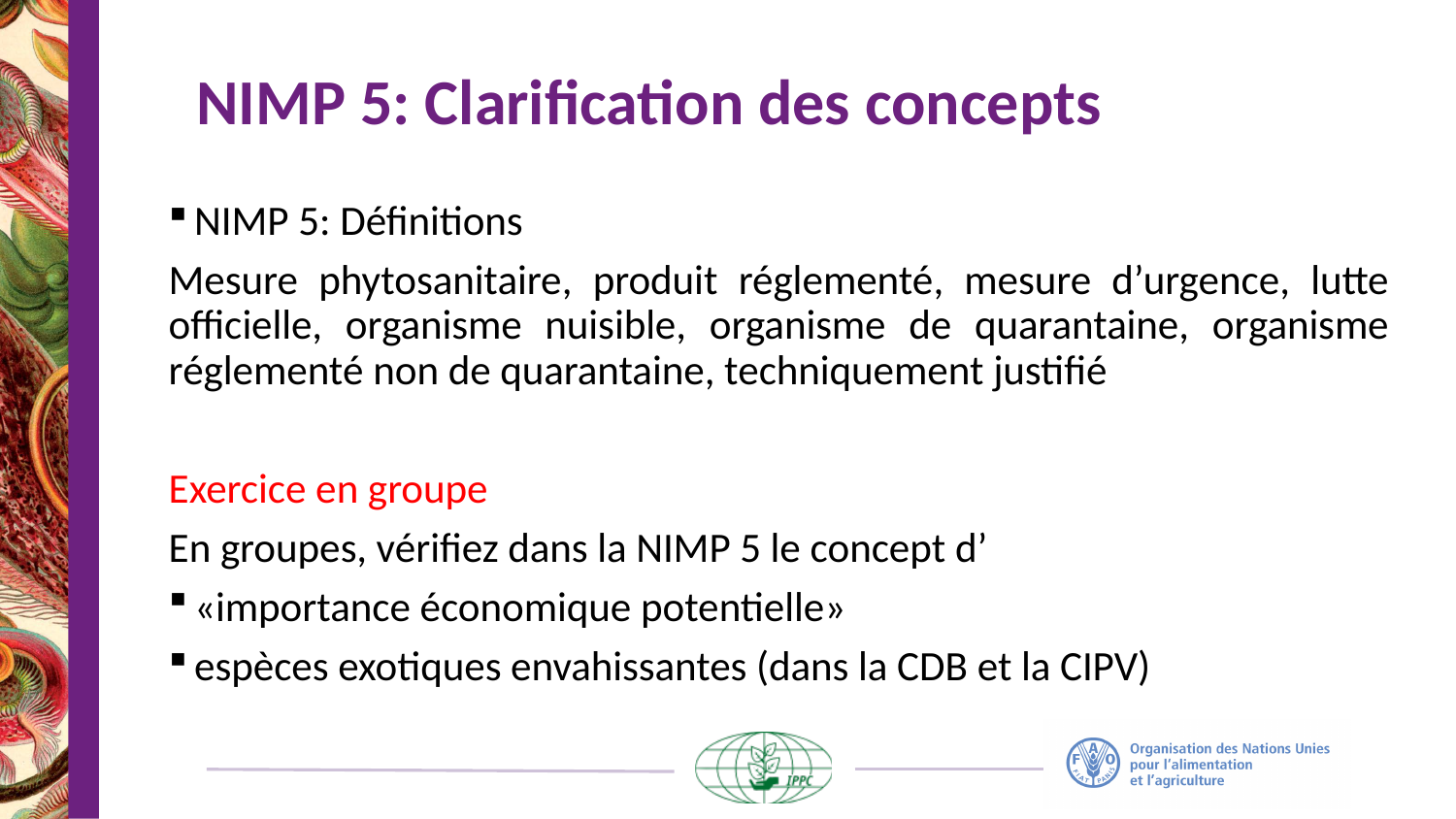

# NIMP 5: Clarification des concepts

NIMP 5: Définitions
Mesure phytosanitaire, produit réglementé, mesure d’urgence, lutte officielle, organisme nuisible, organisme de quarantaine, organisme réglementé non de quarantaine, techniquement justifié

Exercice en groupe
En groupes, vérifiez dans la NIMP 5 le concept d’
«importance économique potentielle»
espèces exotiques envahissantes (dans la CDB et la CIPV)